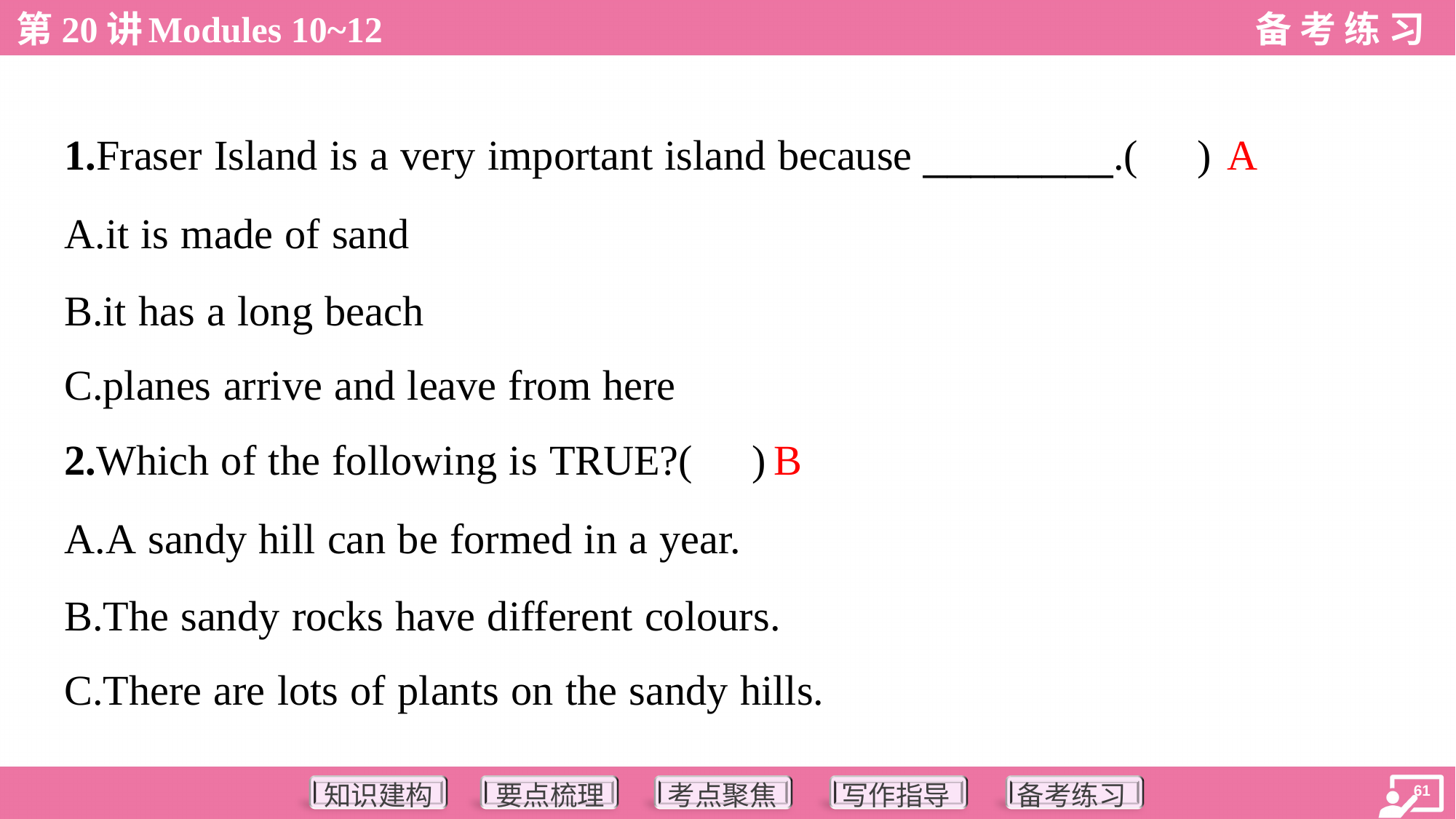

A
1.Fraser Island is a very important island because ________.(     )
A.it is made of sand
B.it has a long beach
C.planes arrive and leave from here
B
2.Which of the following is TRUE?(     )
A.A sandy hill can be formed in a year.
B.The sandy rocks have different colours.
C.There are lots of plants on the sandy hills.